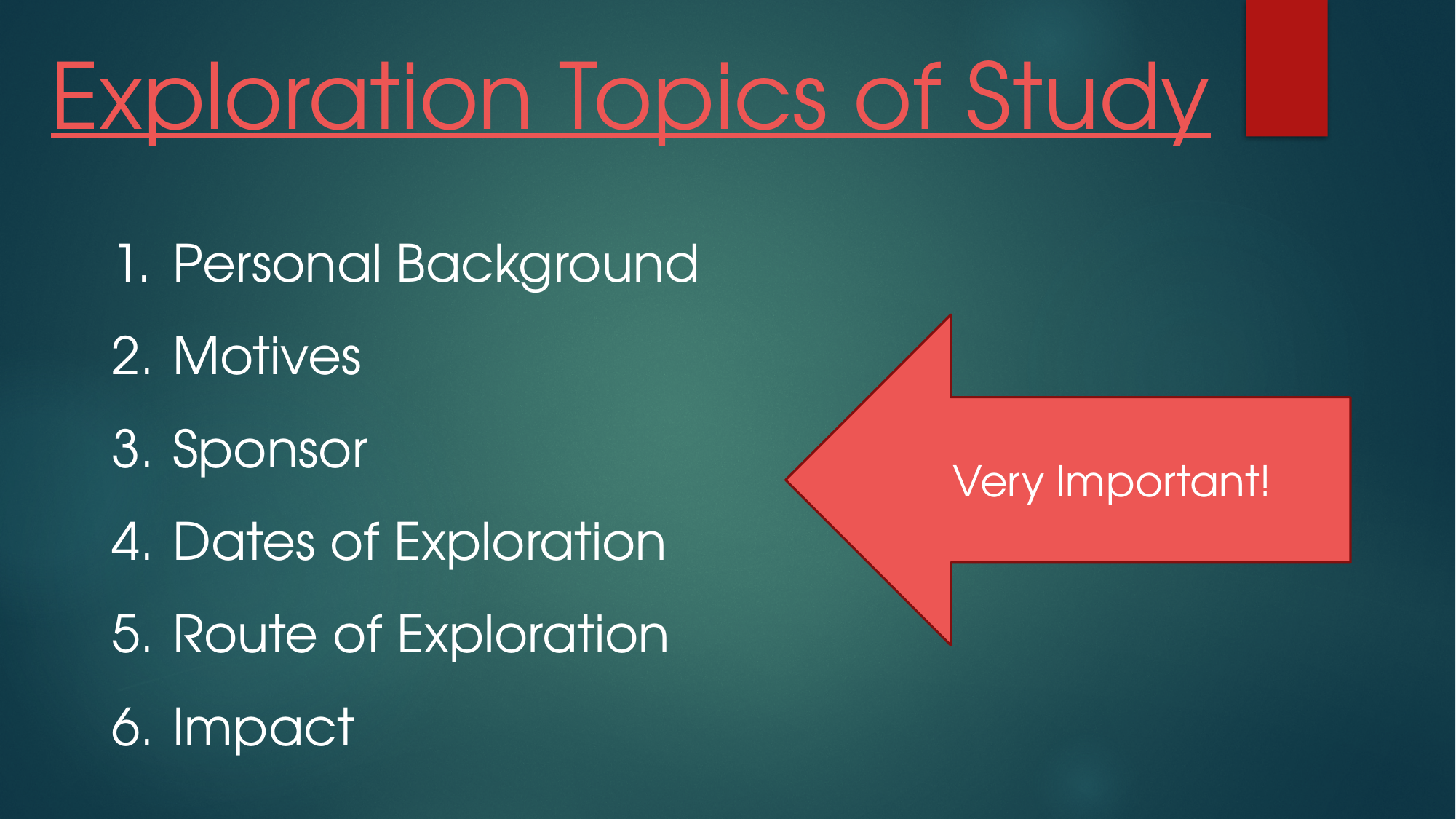

# Exploration Topics of Study
Personal Background
Motives
Sponsor
Dates of Exploration
Route of Exploration
Impact

Very Important!